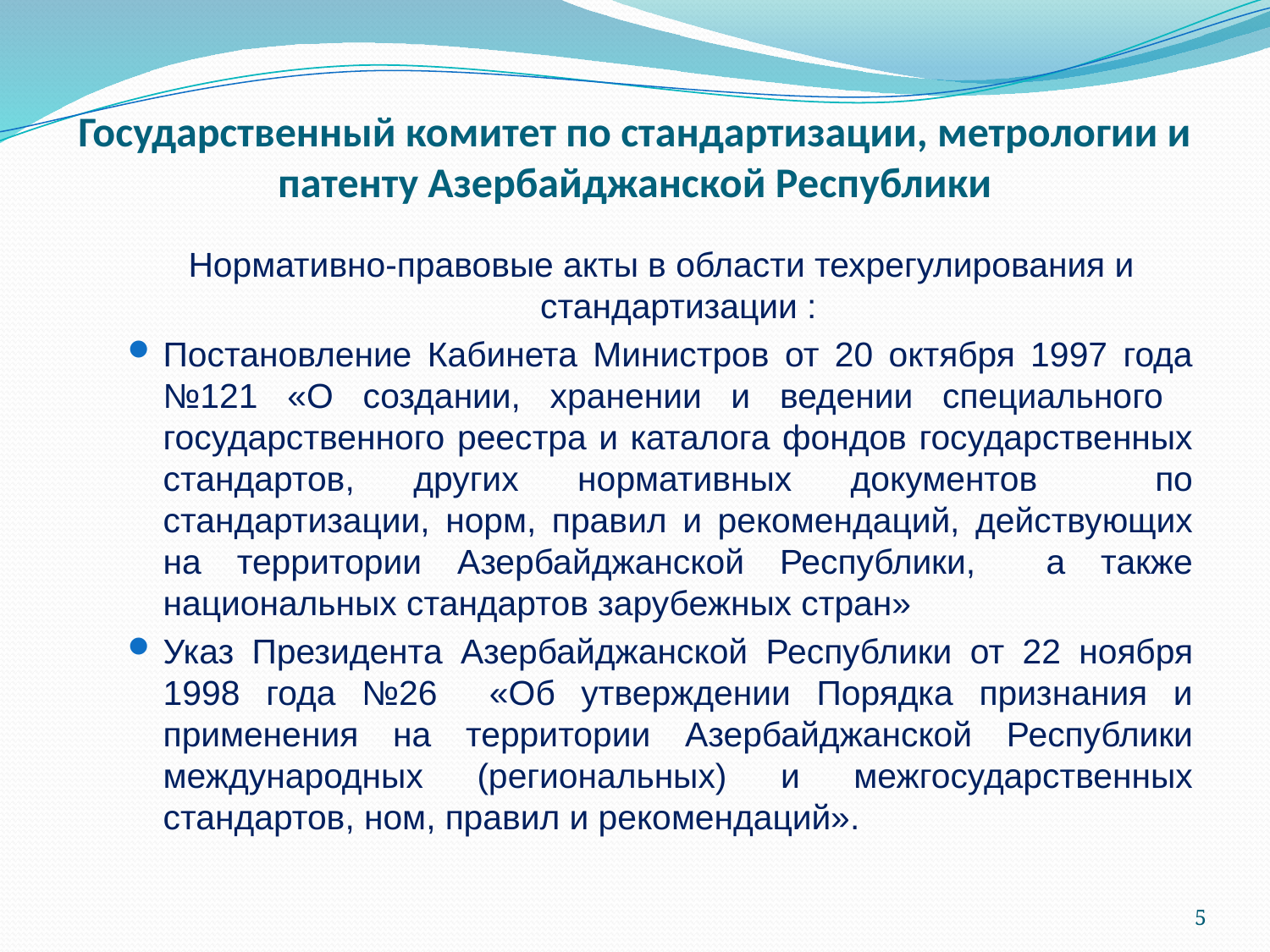

# Государственный комитет по стандартизации, метрологии и патенту Азербайджанской Республики
Нормативно-правовые акты в области техрегулирования и стандартизации :
Постановление Кабинета Министров от 20 октября 1997 года №121 «О создании, хранении и ведении специального  государственного реестра и каталога фондов государственных стандартов, других нормативных документов  по стандартизации, норм, правил и рекомендаций, действующих на территории Азербайджанской Республики,  а также национальных стандартов зарубежных стран»
Указ Президента Азербайджанской Республики от 22 ноября 1998 года №26  «Об утверждении Порядка признания и применения на территории Азербайджанской Республики международных (региональных) и межгосударственных стандартов, ном, правил и рекомендаций».

5